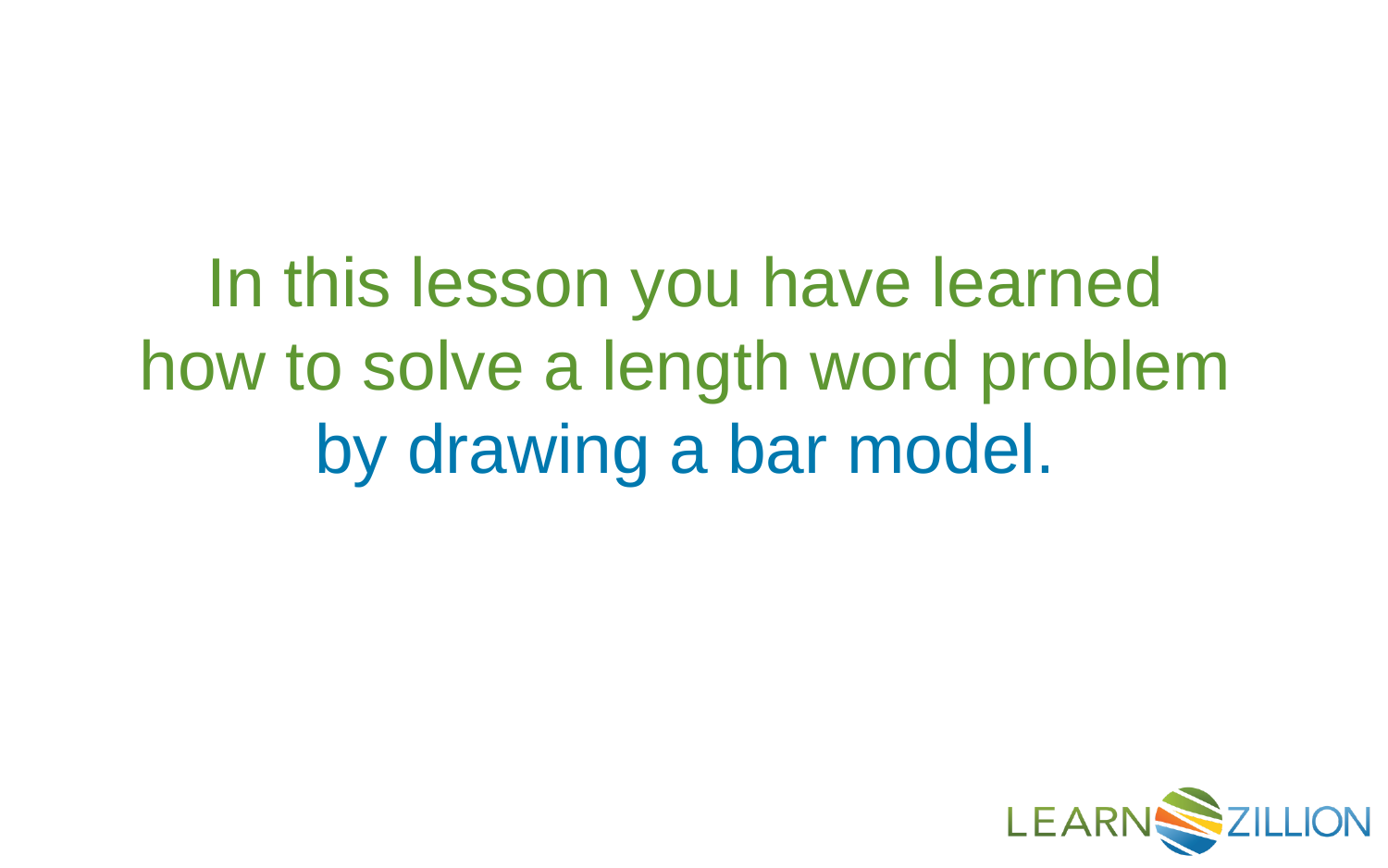

In this lesson you have learned how to solve a length word problem by drawing a bar model.